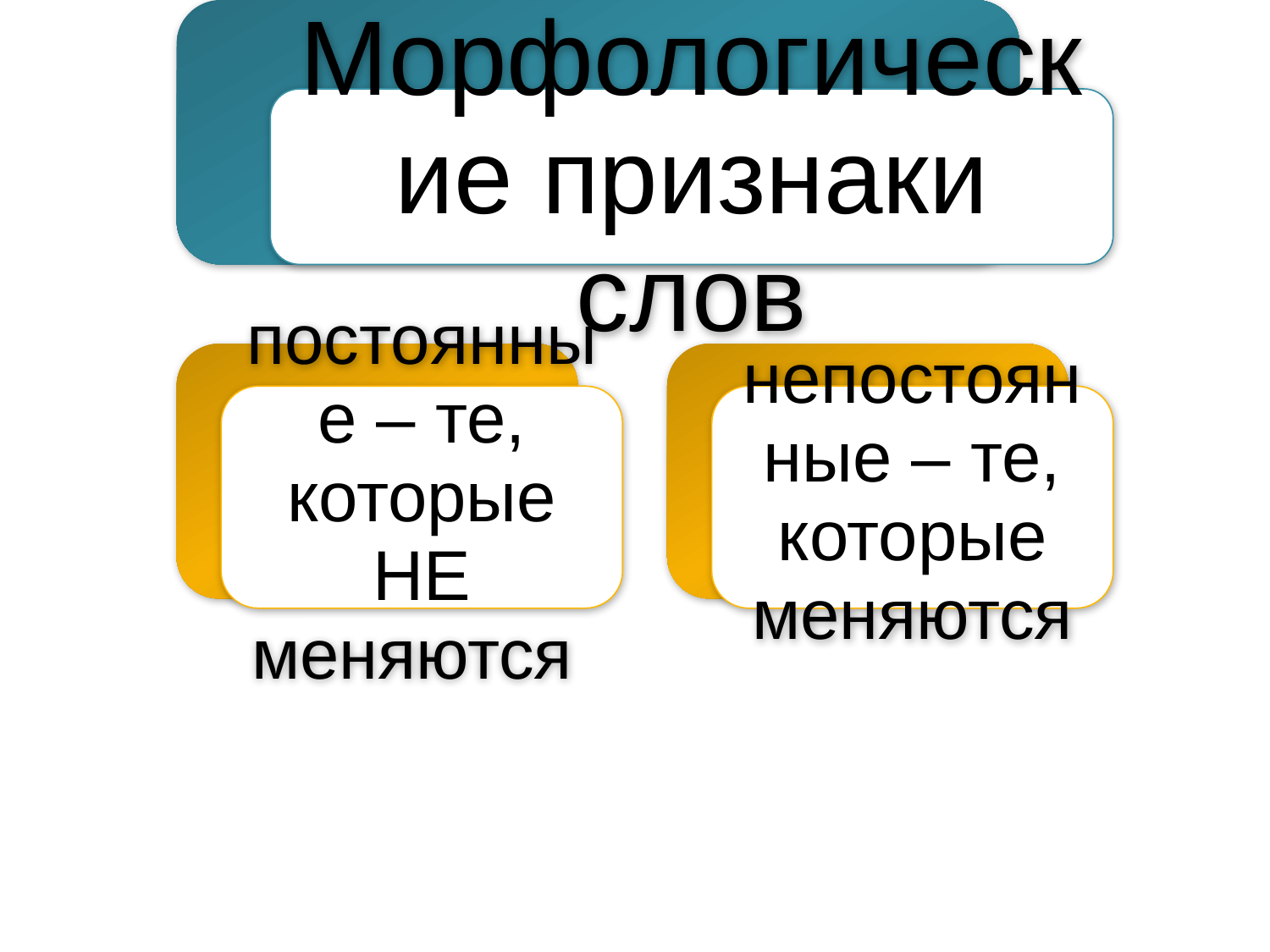

Морфологические признаки слов
постоянные – те, которые НЕ меняются
непостоянные – те, которые меняются